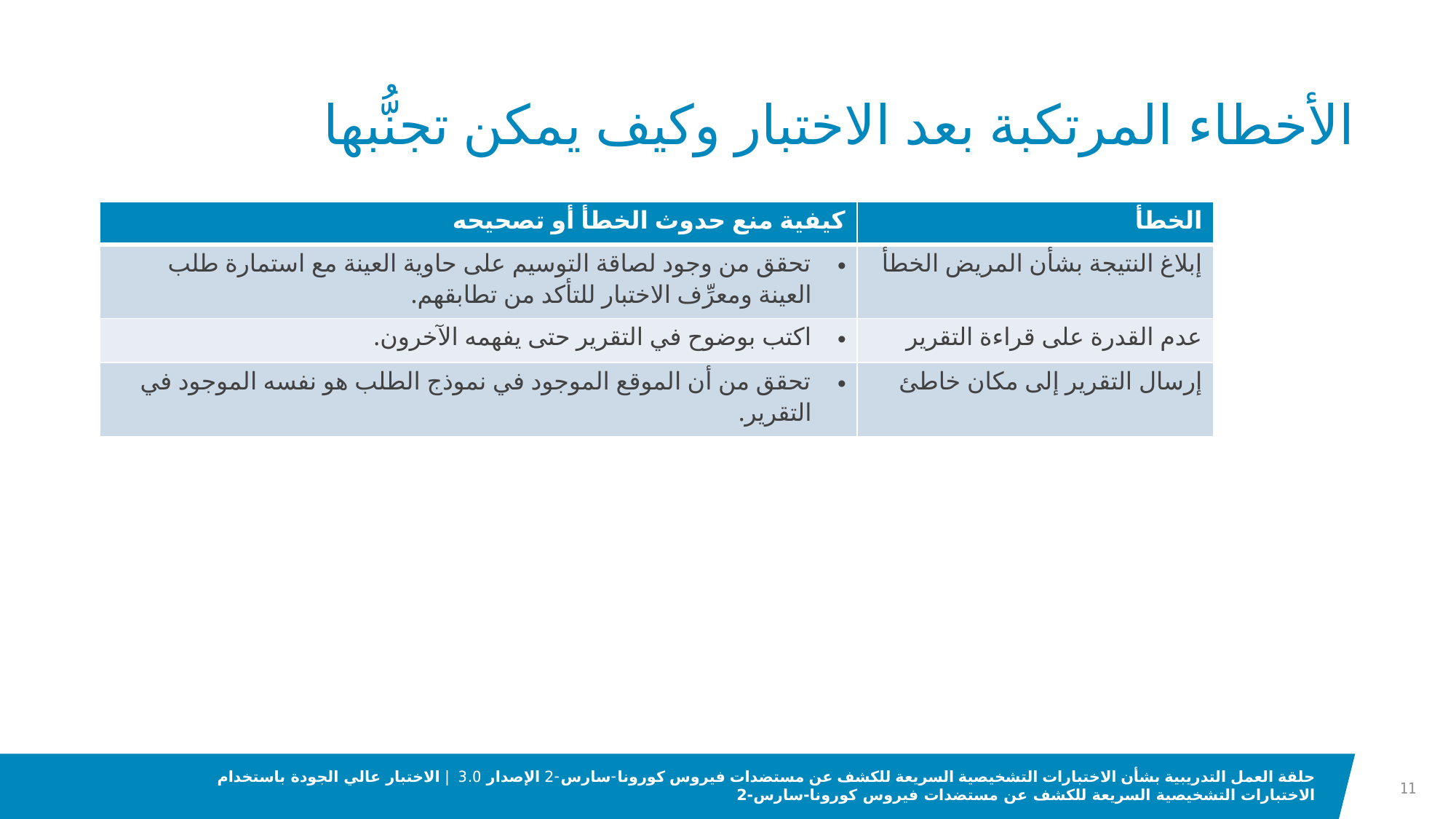

# الأخطاء المرتكبة بعد الاختبار وكيف يمكن تجنُّبها
| كيفية منع حدوث الخطأ أو تصحيحه | الخطأ |
| --- | --- |
| تحقق من وجود لصاقة التوسيم على حاوية العينة مع استمارة طلب العينة ومعرِّف الاختبار للتأكد من تطابقهم. | إبلاغ النتيجة بشأن المريض الخطأ |
| اكتب بوضوح في التقرير حتى يفهمه الآخرون. | عدم القدرة على قراءة التقرير |
| تحقق من أن الموقع الموجود في نموذج الطلب هو نفسه الموجود في التقرير. | إرسال التقرير إلى مكان خاطئ |
11
حلقة العمل التدريبية بشأن الاختبارات التشخيصية السريعة للكشف عن مستضدات فيروس كورونا-سارس-2 الإصدار 3.0 | الاختبار عالي الجودة باستخدام الاختبارات التشخيصية السريعة للكشف عن مستضدات فيروس كورونا-سارس-2